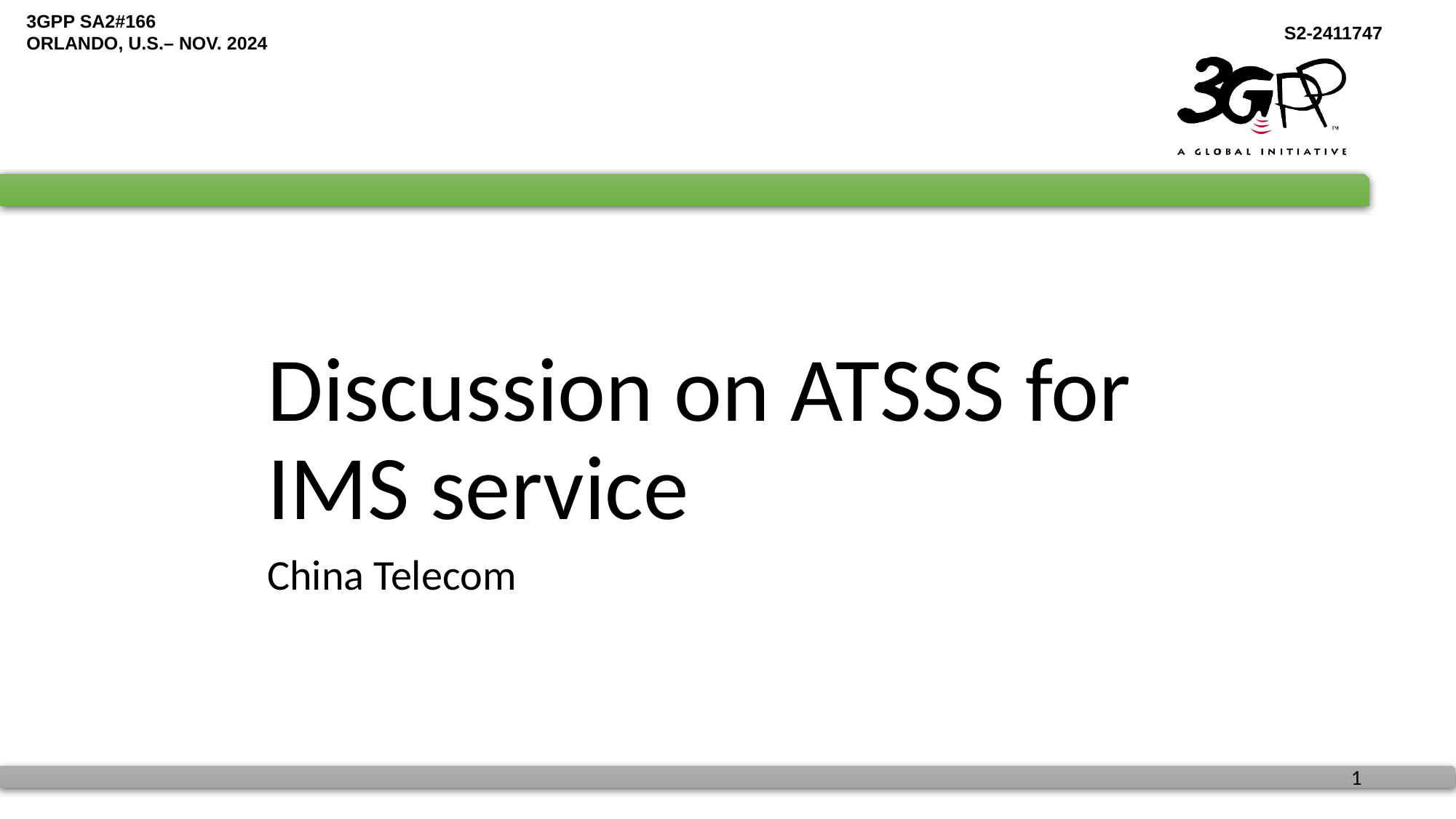

# Discussion on ATSSS for IMS service
China Telecom